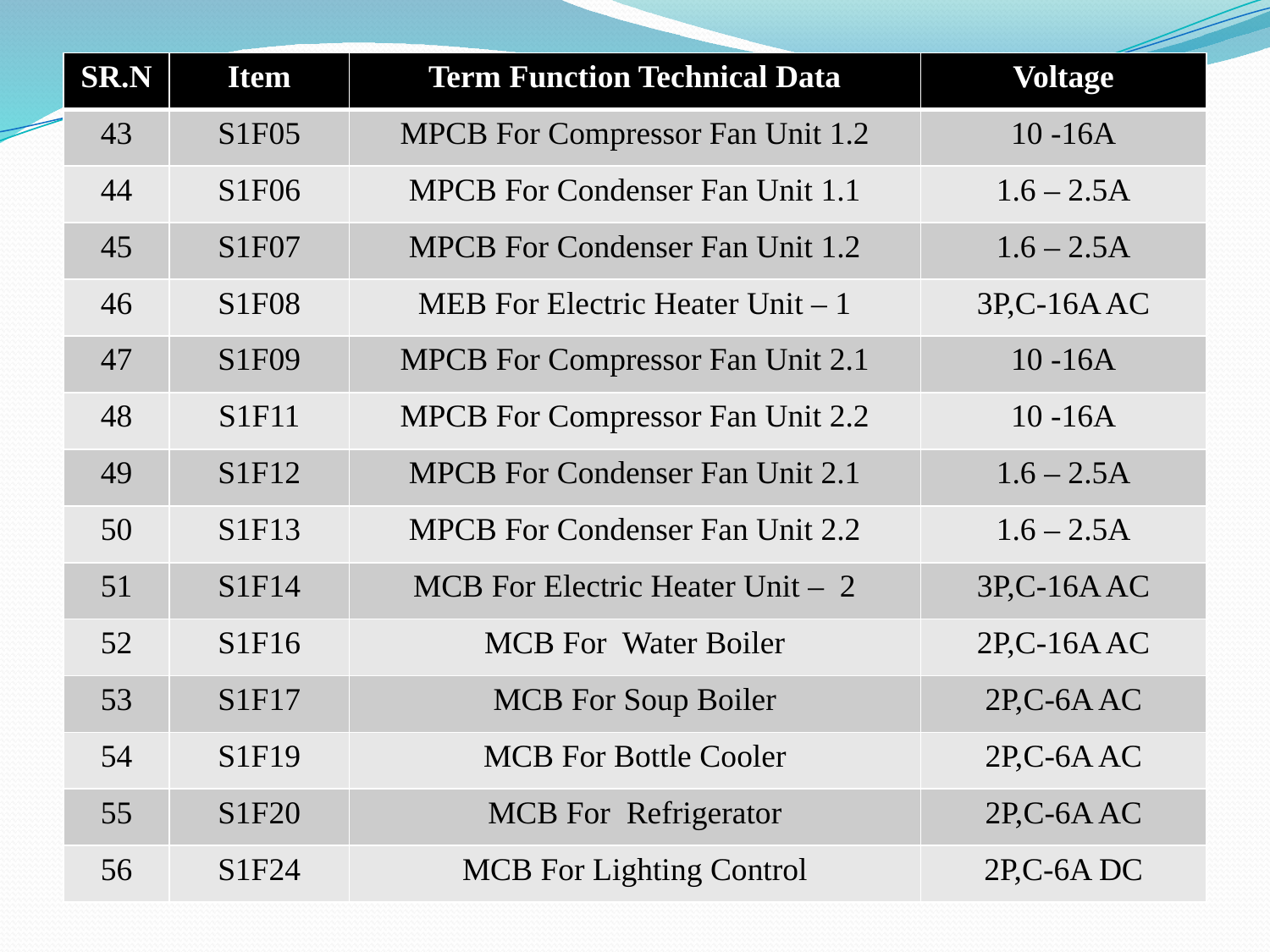

| SR.N | Item | Term Function Technical Data | Voltage |
| --- | --- | --- | --- |
| 43 | S1F05 | MPCB For Compressor Fan Unit 1.2 | 10 -16A |
| 44 | S1F06 | MPCB For Condenser Fan Unit 1.1 | 1.6 – 2.5A |
| 45 | S1F07 | MPCB For Condenser Fan Unit 1.2 | 1.6 – 2.5A |
| 46 | S1F08 | MEB For Electric Heater Unit – 1 | 3P,C-16A AC |
| 47 | S1F09 | MPCB For Compressor Fan Unit 2.1 | 10 -16A |
| 48 | S1F11 | MPCB For Compressor Fan Unit 2.2 | 10 -16A |
| 49 | S1F12 | MPCB For Condenser Fan Unit 2.1 | 1.6 – 2.5A |
| 50 | S1F13 | MPCB For Condenser Fan Unit 2.2 | 1.6 – 2.5A |
| 51 | S1F14 | MCB For Electric Heater Unit – 2 | 3P,C-16A AC |
| 52 | S1F16 | MCB For Water Boiler | 2P,C-16A AC |
| 53 | S1F17 | MCB For Soup Boiler | 2P,C-6A AC |
| 54 | S1F19 | MCB For Bottle Cooler | 2P,C-6A AC |
| 55 | S1F20 | MCB For Refrigerator | 2P,C-6A AC |
| 56 | S1F24 | MCB For Lighting Control | 2P,C-6A DC |
#